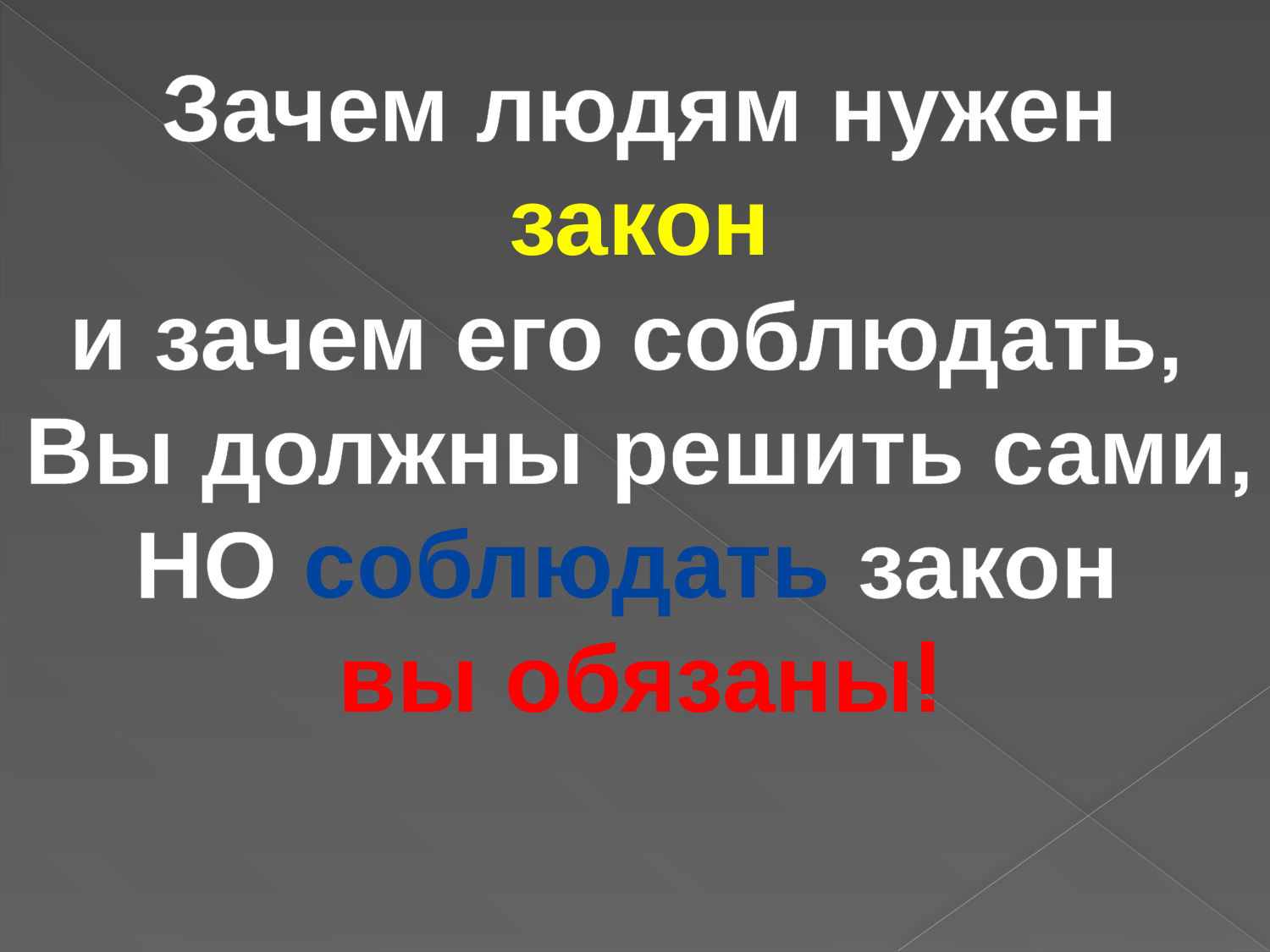

Зачем людям нужен
 закон
и зачем его соблюдать,
Вы должны решить сами,
НО соблюдать закон
вы обязаны!